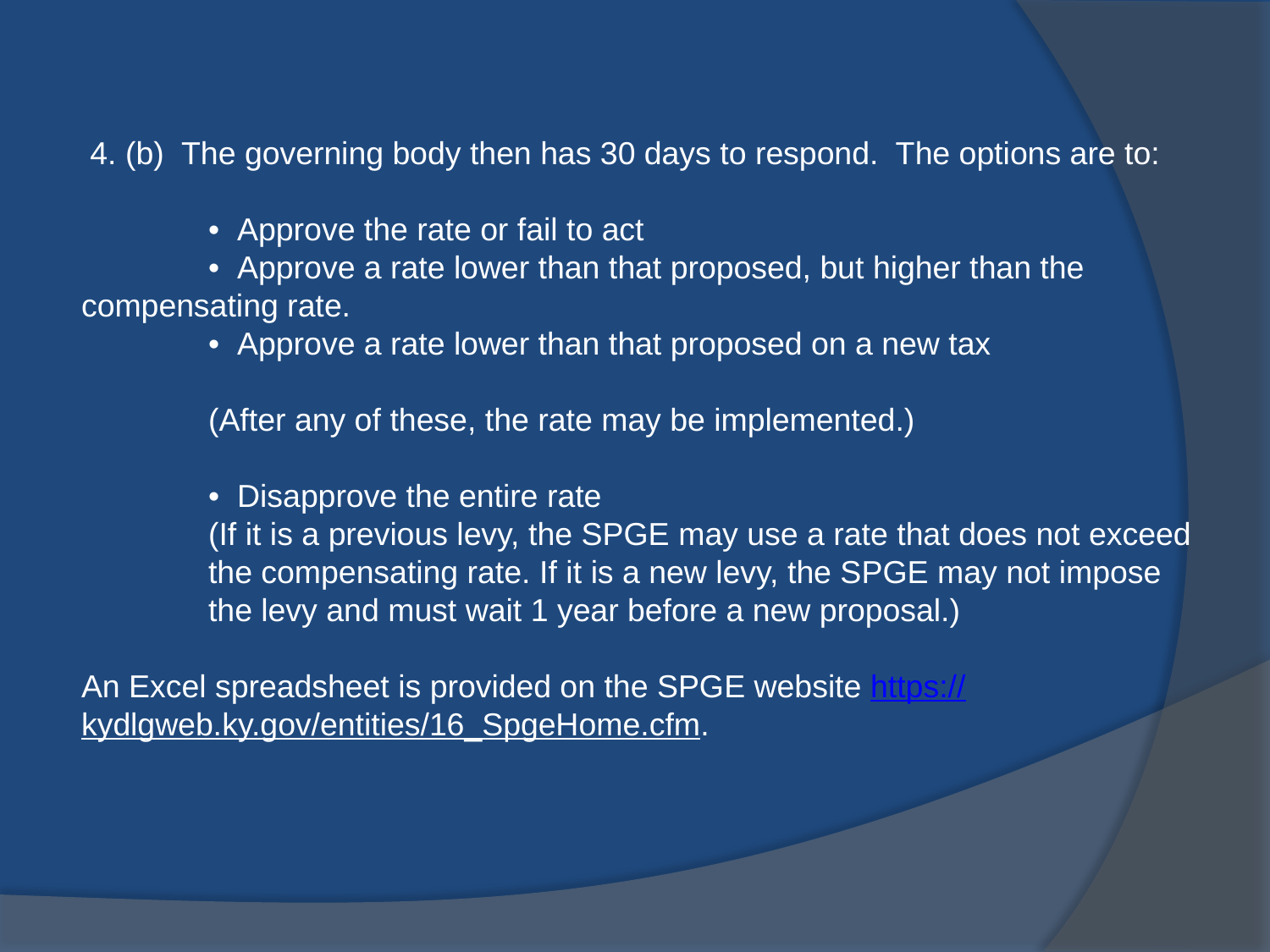

4. (b)  The governing body then has 30 days to respond.  The options are to:

	•  Approve the rate or fail to act
	•  Approve a rate lower than that proposed, but higher than the 	compensating rate.
	•  Approve a rate lower than that proposed on a new tax

	(After any of these, the rate may be implemented.)

	•  Disapprove the entire rate
	(If it is a previous levy, the SPGE may use a rate that does not exceed 	the compensating rate. If it is a new levy, the SPGE may not impose 	the levy and must wait 1 year before a new proposal.)

An Excel spreadsheet is provided on the SPGE website https://kydlgweb.ky.gov/entities/16_SpgeHome.cfm.
#